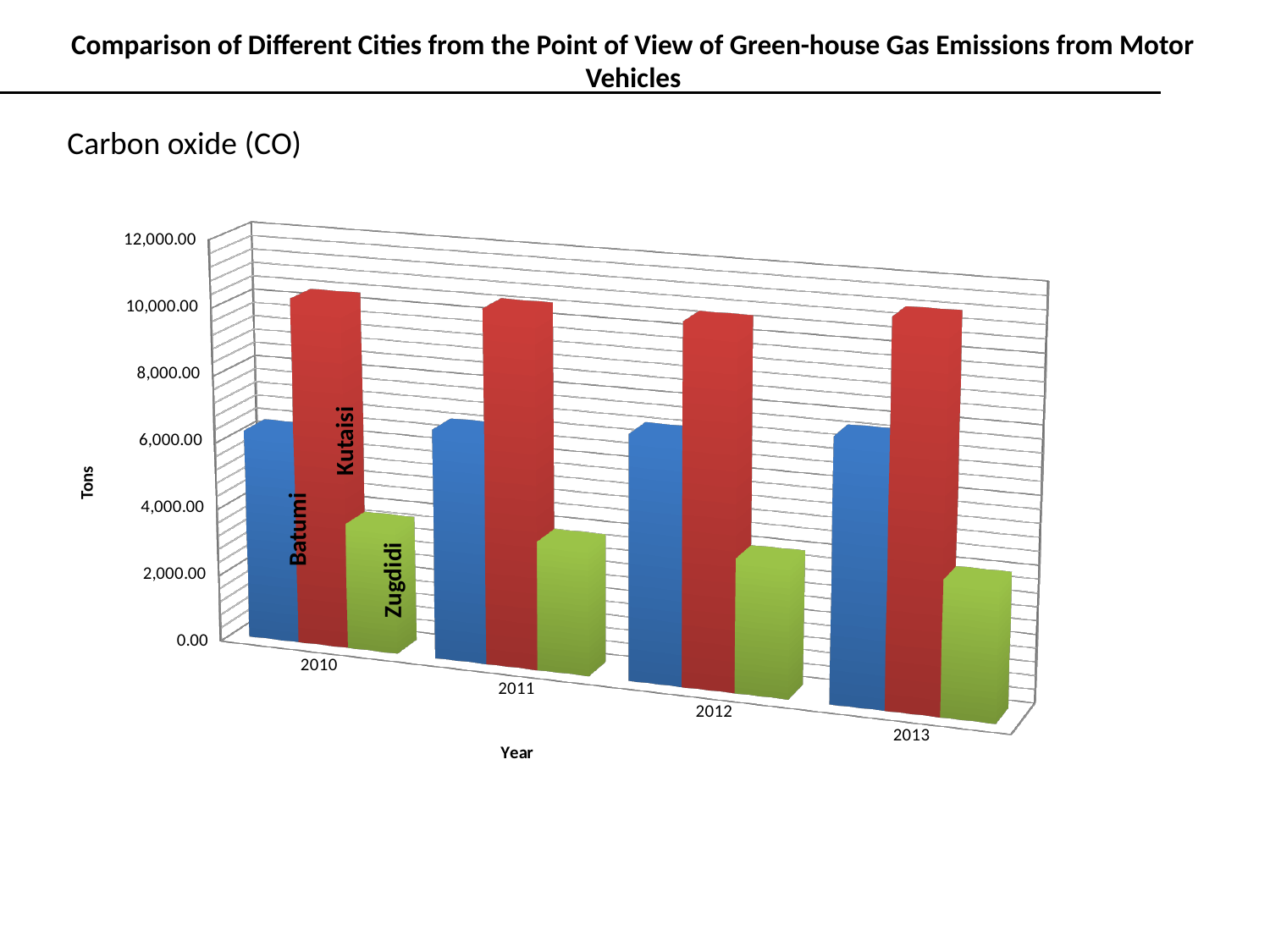

Comparison of Different Cities from the Point of View of Green-house Gas Emissions from Motor Vehicles
Carbon oxide (СО)

[unsupported chart]

Kutaisi
Batumi
Zugdidi